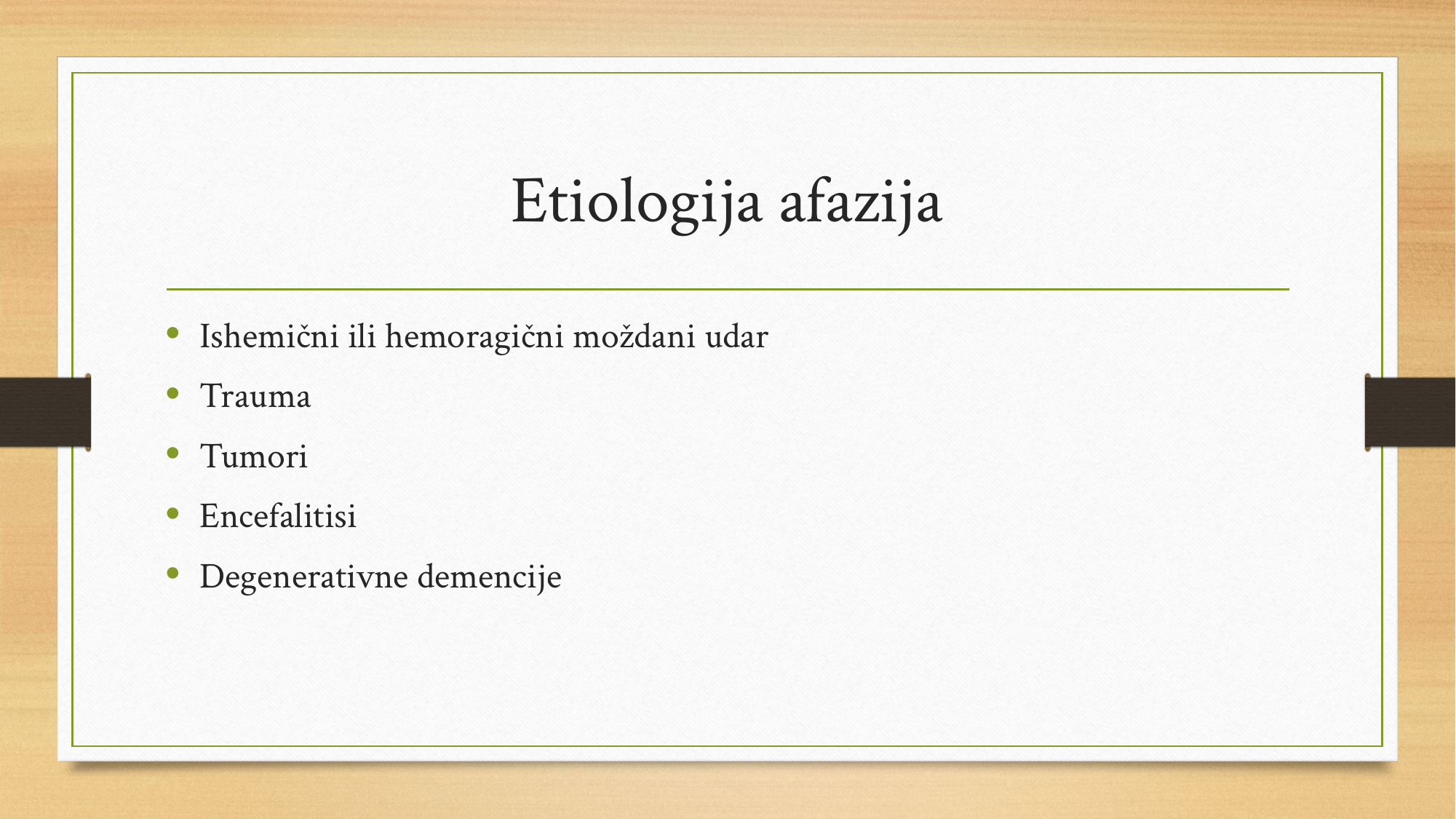

# Etiologija afazija
Ishemični ili hemoragični moždani udar
Trauma
Tumori
Encefalitisi
Degenerativne demencije